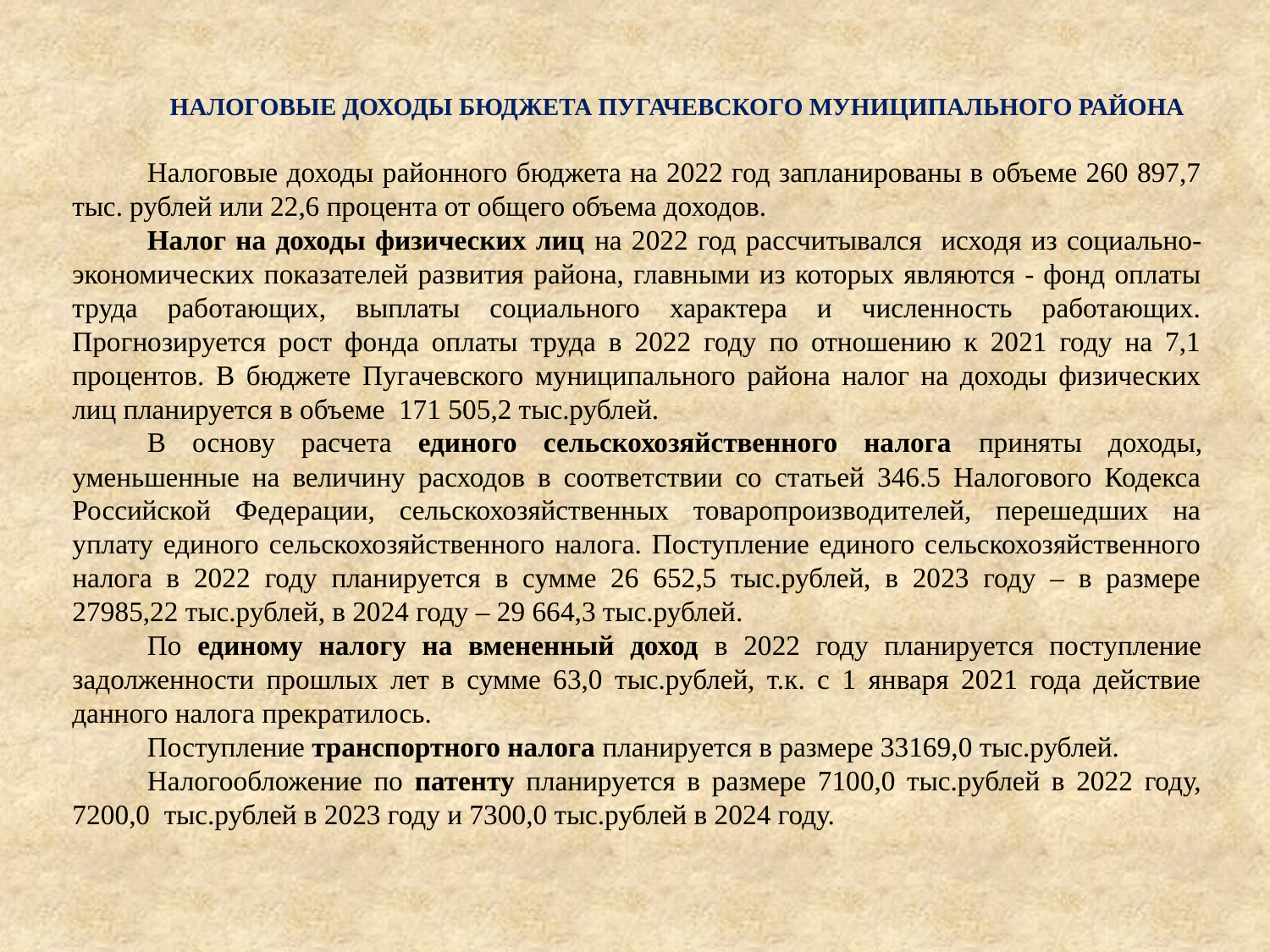

НАЛОГОВЫЕ ДОХОДЫ БЮДЖЕТА ПУГАЧЕВСКОГО МУНИЦИПАЛЬНОГО РАЙОНА

Налоговые доходы районного бюджета на 2022 год запланированы в объеме 260 897,7 тыс. рублей или 22,6 процента от общего объема доходов.
Налог на доходы физических лиц на 2022 год рассчитывался  исходя из социально-экономических показателей развития района, главными из которых являются - фонд оплаты труда работающих, выплаты социального характера и численность работающих. Прогнозируется рост фонда оплаты труда в 2022 году по отношению к 2021 году на 7,1 процентов. В бюджете Пугачевского муниципального района налог на доходы физических лиц планируется в объеме  171 505,2 тыс.рублей.
В основу расчета единого сельскохозяйственного налога приняты доходы, уменьшенные на величину расходов в соответствии со статьей 346.5 Налогового Кодекса Российской Федерации, сельскохозяйственных товаропроизводителей, перешедших на уплату единого сельскохозяйственного налога. Поступление единого сельскохозяйственного налога в 2022 году планируется в сумме 26 652,5 тыс.рублей, в 2023 году – в размере 27985,22 тыс.рублей, в 2024 году – 29 664,3 тыс.рублей.
По единому налогу на вмененный доход в 2022 году планируется поступление задолженности прошлых лет в сумме 63,0 тыс.рублей, т.к. с 1 января 2021 года действие данного налога прекратилось.
Поступление транспортного налога планируется в размере 33169,0 тыс.рублей.
Налогообложение по патенту планируется в размере 7100,0 тыс.рублей в 2022 году, 7200,0  тыс.рублей в 2023 году и 7300,0 тыс.рублей в 2024 году.